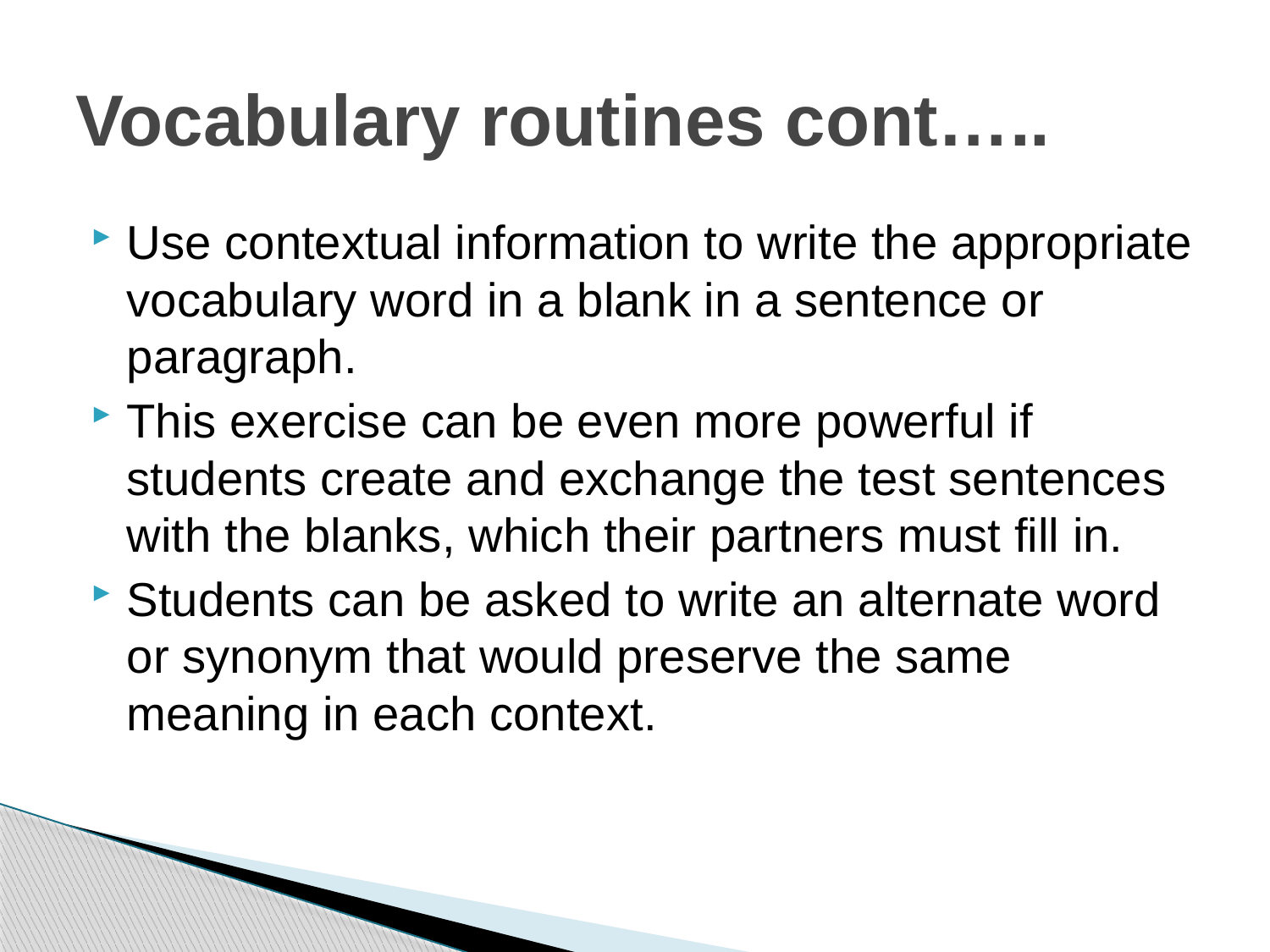

# Vocabulary routines cont…..
Use contextual information to write the appropriate vocabulary word in a blank in a sentence or paragraph.
This exercise can be even more powerful if students create and exchange the test sentences with the blanks, which their partners must fill in.
Students can be asked to write an alternate word or synonym that would preserve the same meaning in each context.